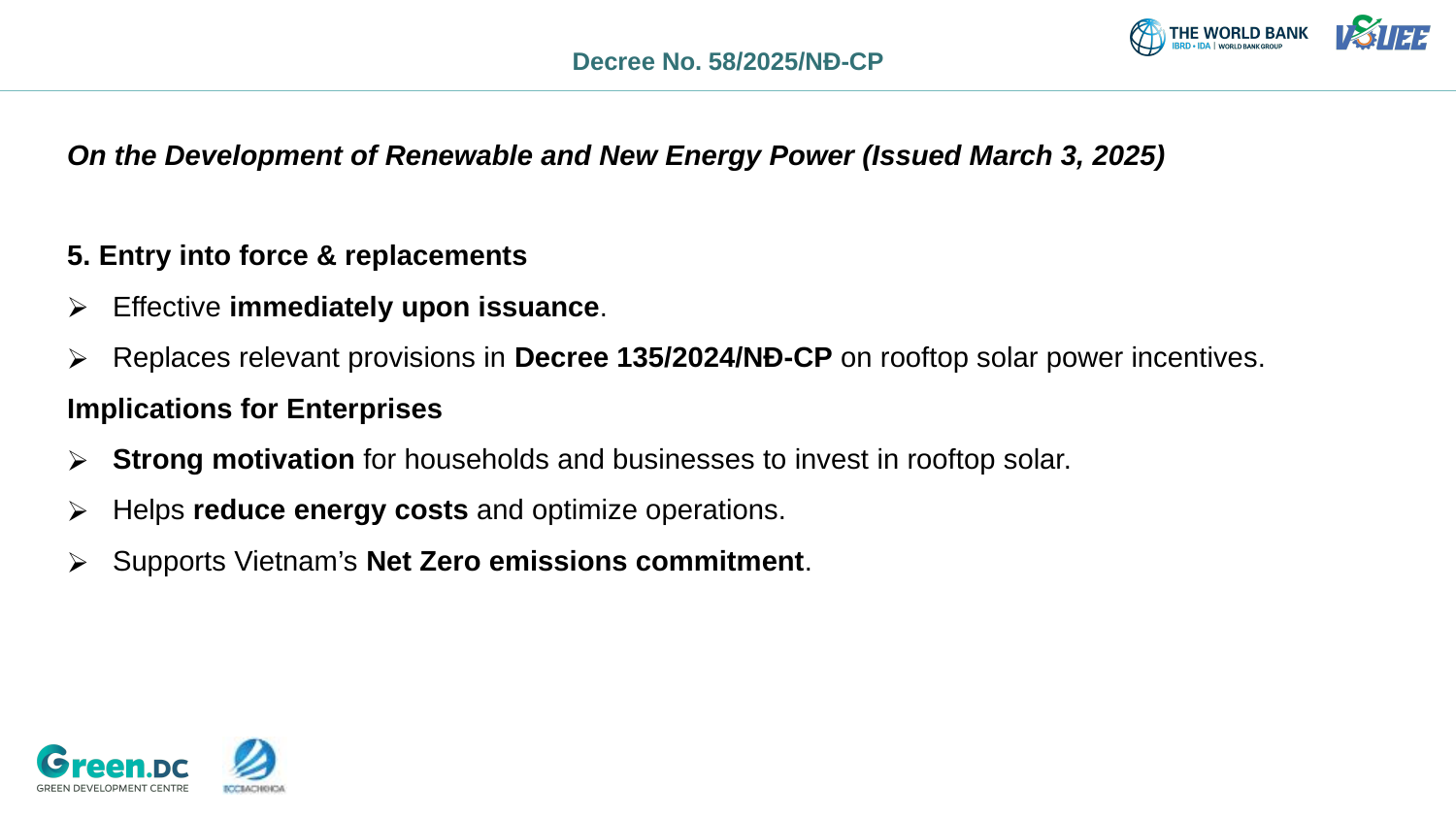

# Decree No. 58/2025/NĐ-CP
On the Development of Renewable and New Energy Power (Issued March 3, 2025)
5. Entry into force & replacements
Effective immediately upon issuance.
Replaces relevant provisions in Decree 135/2024/NĐ-CP on rooftop solar power incentives.
Implications for Enterprises
Strong motivation for households and businesses to invest in rooftop solar.
Helps reduce energy costs and optimize operations.
Supports Vietnam’s Net Zero emissions commitment.